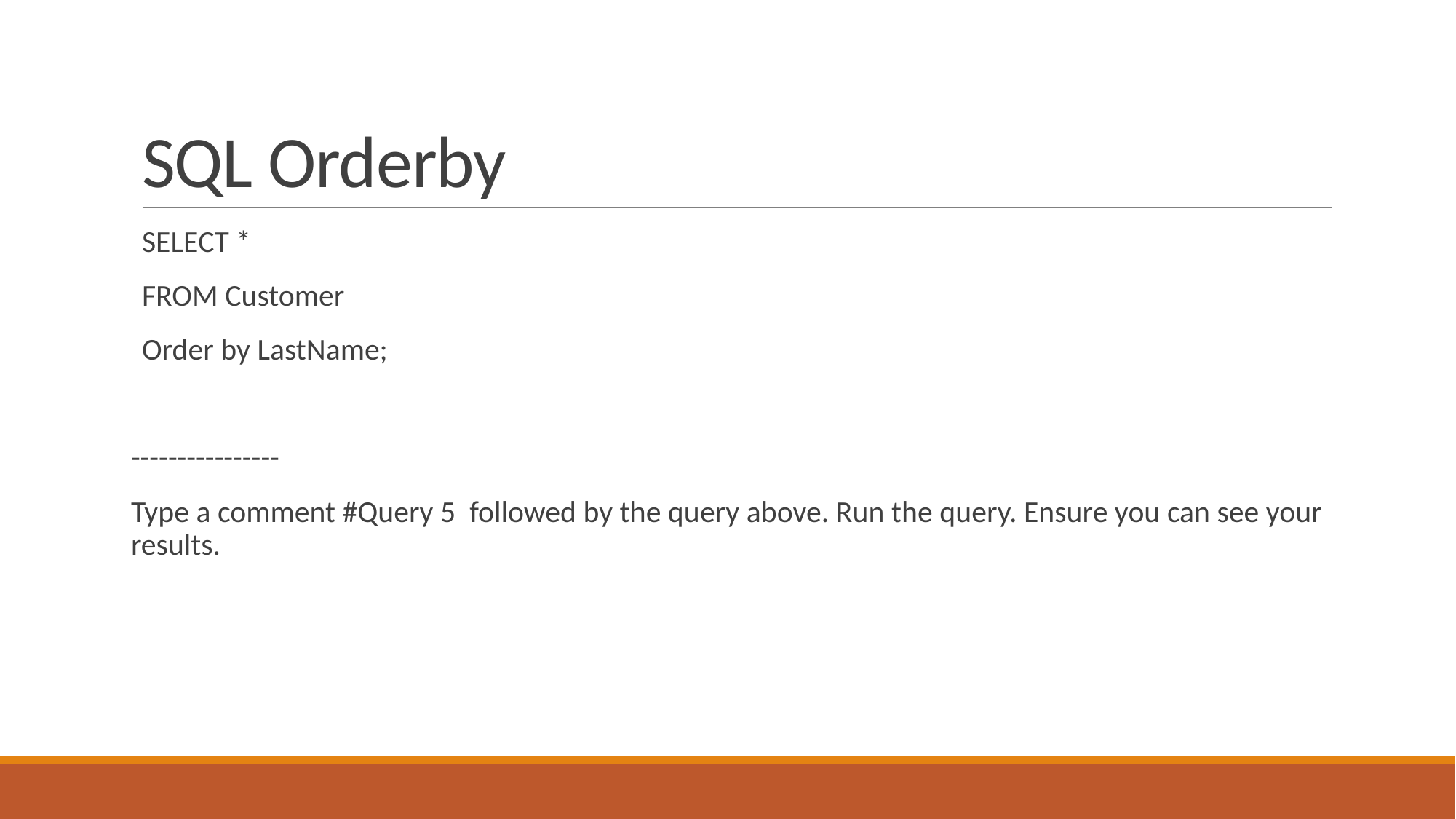

# SQL Orderby
SELECT *
FROM Customer
Order by LastName;

----------------
Type a comment #Query 5  followed by the query above. Run the query. Ensure you can see your results.